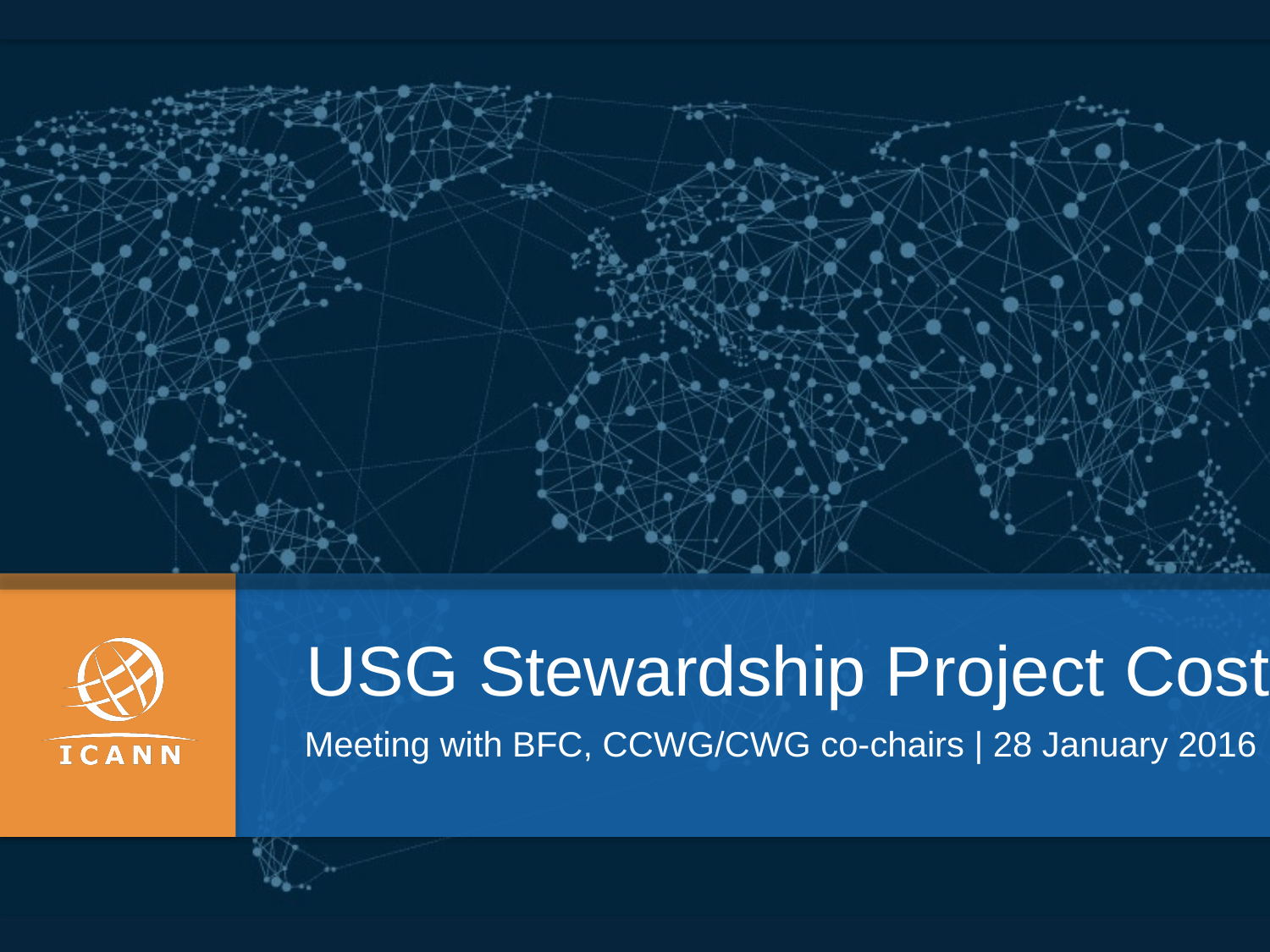

USG Stewardship Project Costs
Meeting with BFC, CCWG/CWG co-chairs | 28 January 2016